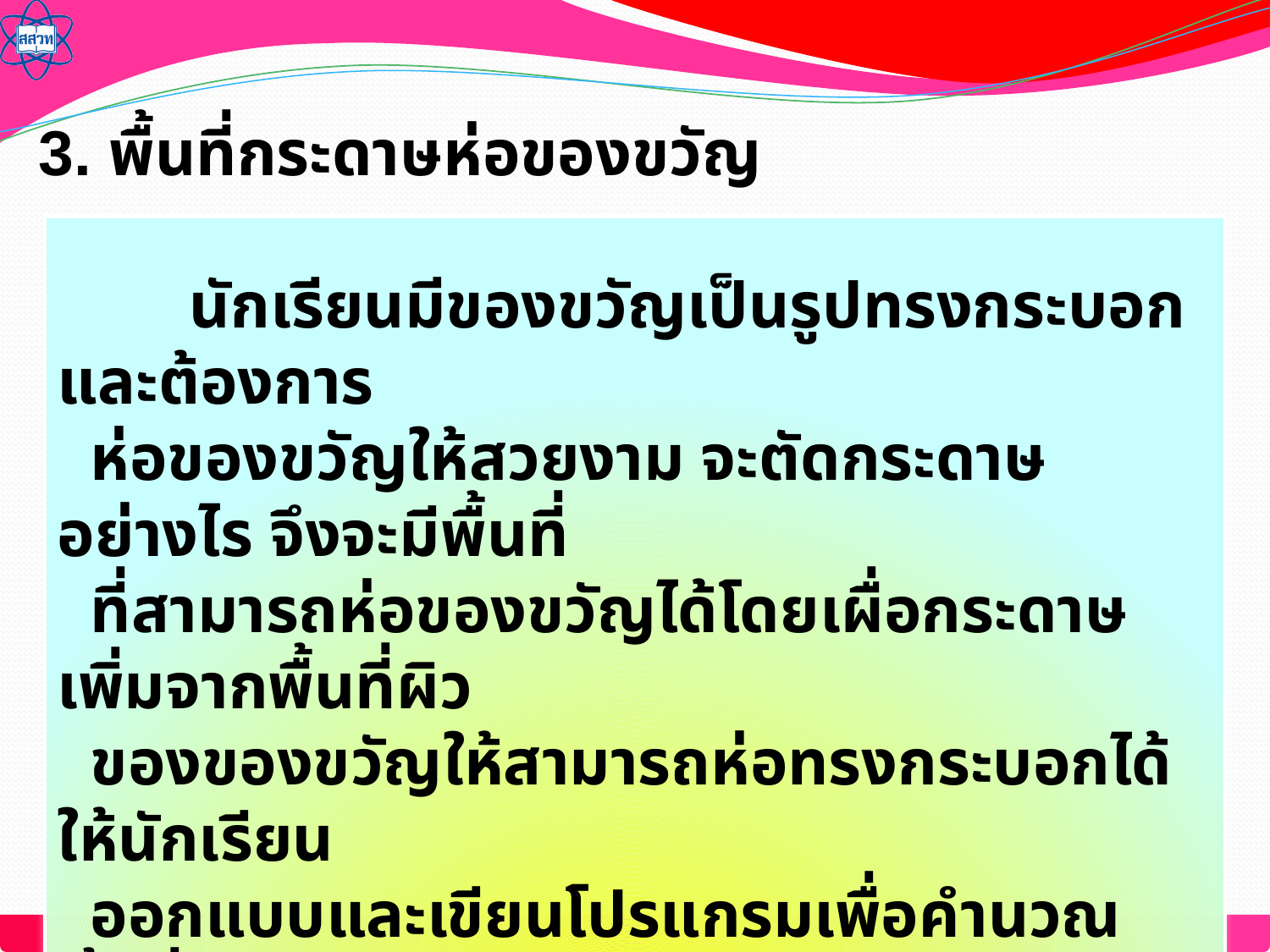

3. พื้นที่กระดาษห่อของขวัญ

        นักเรียนมีของขวัญเป็นรูปทรงกระบอก และต้องการ
  ห่อของขวัญให้สวยงาม จะตัดกระดาษอย่างไร จึงจะมีพื้นที่
  ที่สามารถห่อของขวัญได้โดยเผื่อกระดาษเพิ่มจากพื้นที่ผิว
  ของของขวัญให้สามารถห่อทรงกระบอกได้ ให้นักเรียน
  ออกแบบและเขียนโปรแกรมเพื่อคำนวณพื้นที่ผิว
  ทรงกระบอก  ตามขั้นตอนการแก้ปัญหา